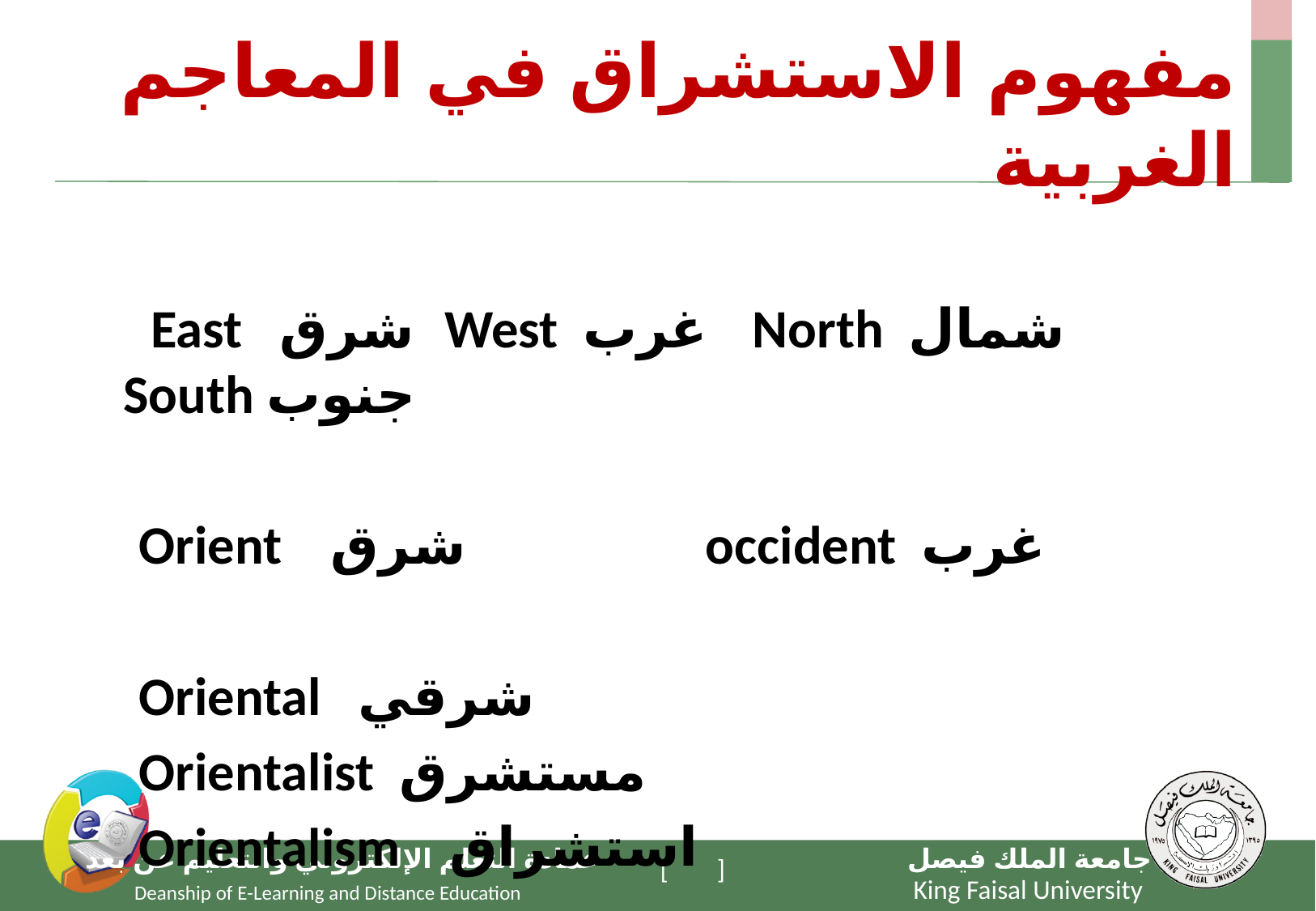

# مفهوم الاستشراق في المعاجم الغربية

      East   شرق  West  غرب   North  شمال   South جنوب

     Orient    شرق                occident  غرب

     Oriental   شرقي
     Orientalist  مستشرق
     Orientalism    استشراق